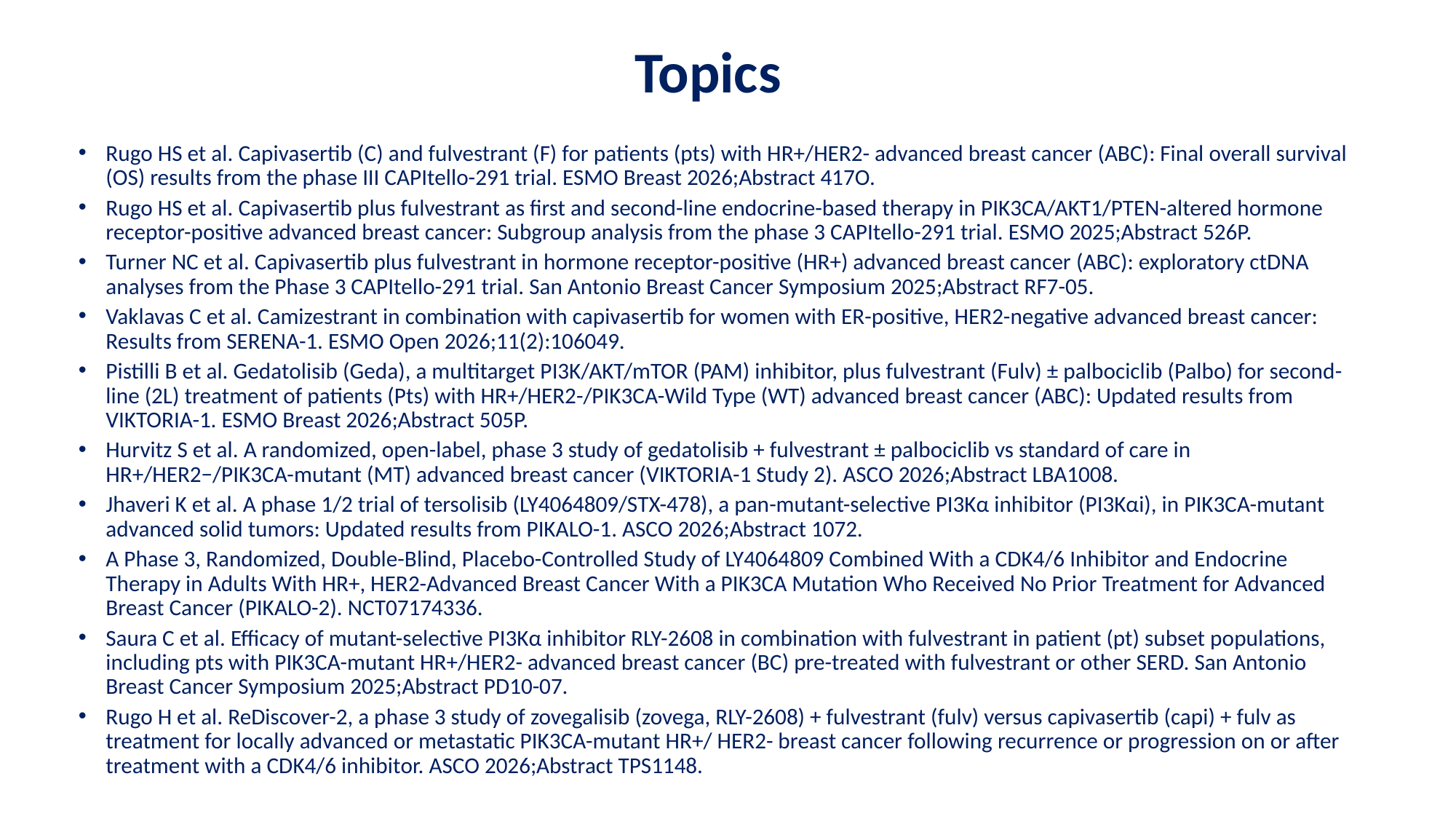

# Topics
Rugo HS et al. Capivasertib (C) and fulvestrant (F) for patients (pts) with HR+/HER2- advanced breast cancer (ABC): Final overall survival (OS) results from the phase III CAPItello-291 trial. ESMO Breast 2026;Abstract 417O.
Rugo HS et al. Capivasertib plus fulvestrant as first and second-line endocrine-based therapy in PIK3CA/AKT1/PTEN-altered hormone receptor-positive advanced breast cancer: Subgroup analysis from the phase 3 CAPItello-291 trial. ESMO 2025;Abstract 526P.
Turner NC et al. Capivasertib plus fulvestrant in hormone receptor-positive (HR+) advanced breast cancer (ABC): exploratory ctDNA analyses from the Phase 3 CAPItello-291 trial. San Antonio Breast Cancer Symposium 2025;Abstract RF7-05.
Vaklavas C et al. Camizestrant in combination with capivasertib for women with ER-positive, HER2-negative advanced breast cancer: Results from SERENA-1. ESMO Open 2026;11(2):106049.
Pistilli B et al. Gedatolisib (Geda), a multitarget PI3K/AKT/mTOR (PAM) inhibitor, plus fulvestrant (Fulv) ± palbociclib (Palbo) for second-line (2L) treatment of patients (Pts) with HR+/HER2-/PIK3CA-Wild Type (WT) advanced breast cancer (ABC): Updated results from VIKTORIA-1. ESMO Breast 2026;Abstract 505P.
Hurvitz S et al. A randomized, open-label, phase 3 study of gedatolisib + fulvestrant ± palbociclib vs standard of care in HR+/HER2−/PIK3CA-mutant (MT) advanced breast cancer (VIKTORIA-1 Study 2). ASCO 2026;Abstract LBA1008.
Jhaveri K et al. A phase 1/2 trial of tersolisib (LY4064809/STX-478), a pan-mutant-selective PI3Kα inhibitor (PI3Kαi), in PIK3CA-mutant advanced solid tumors: Updated results from PIKALO-1. ASCO 2026;Abstract 1072.
A Phase 3, Randomized, Double-Blind, Placebo-Controlled Study of LY4064809 Combined With a CDK4/6 Inhibitor and Endocrine Therapy in Adults With HR+, HER2-Advanced Breast Cancer With a PIK3CA Mutation Who Received No Prior Treatment for Advanced Breast Cancer (PIKALO-2). NCT07174336.
Saura C et al. Efficacy of mutant-selective PI3Kα inhibitor RLY-2608 in combination with fulvestrant in patient (pt) subset populations, including pts with PIK3CA-mutant HR+/HER2- advanced breast cancer (BC) pre-treated with fulvestrant or other SERD. San Antonio Breast Cancer Symposium 2025;Abstract PD10-07.
Rugo H et al. ReDiscover-2, a phase 3 study of zovegalisib (zovega, RLY-2608) + fulvestrant (fulv) versus capivasertib (capi) + fulv as treatment for locally advanced or metastatic PIK3CA-mutant HR+/ HER2- breast cancer following recurrence or progression on or after treatment with a CDK4/6 inhibitor. ASCO 2026;Abstract TPS1148.